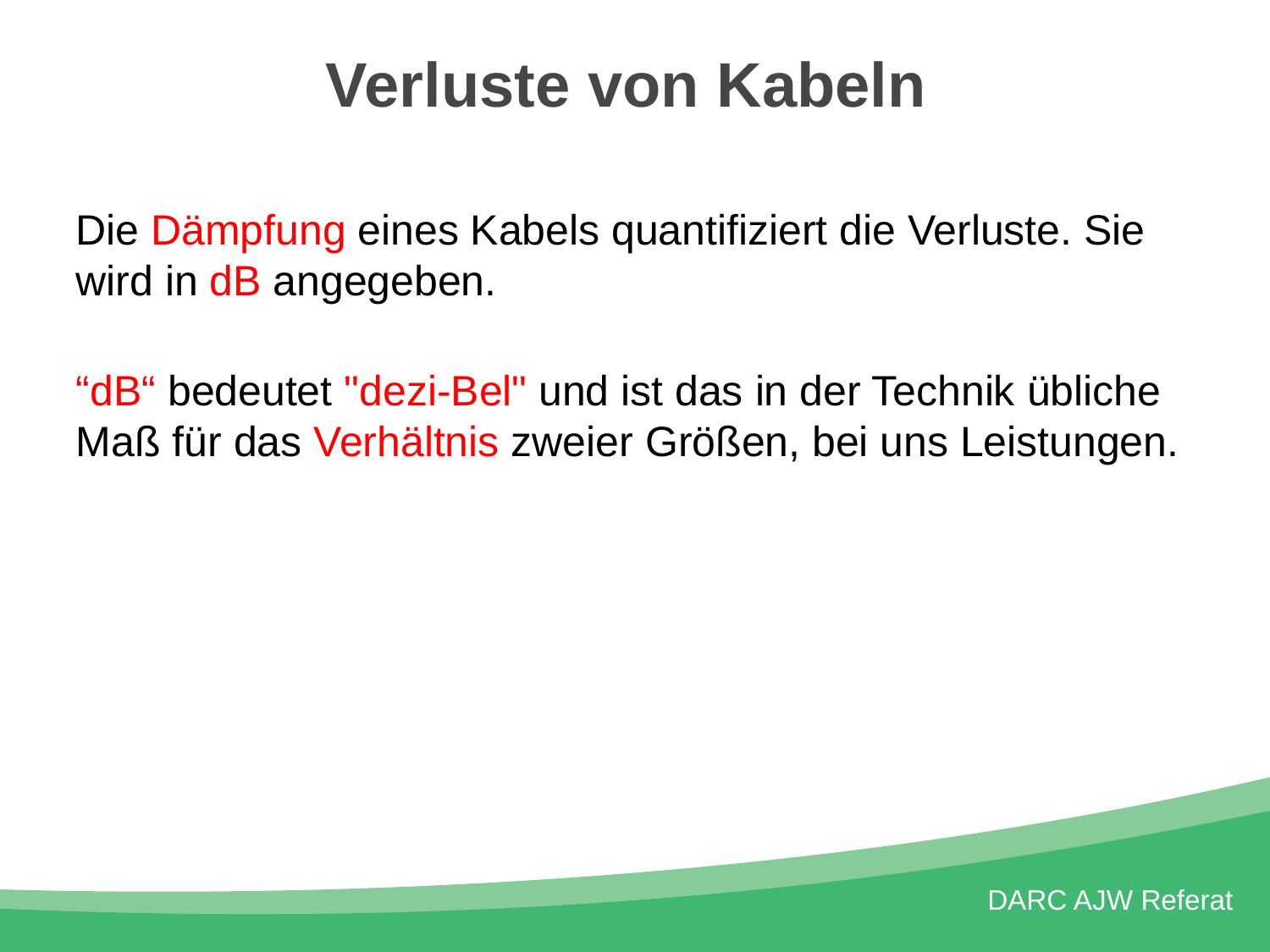

Verluste von Kabeln

Die Dämpfung eines Kabels quantifiziert die Verluste. Sie wird in dB angegeben.
“dB“ bedeutet "dezi-Bel" und ist das in der Technik übliche Maß für das Verhältnis zweier Größen, bei uns Leistungen.